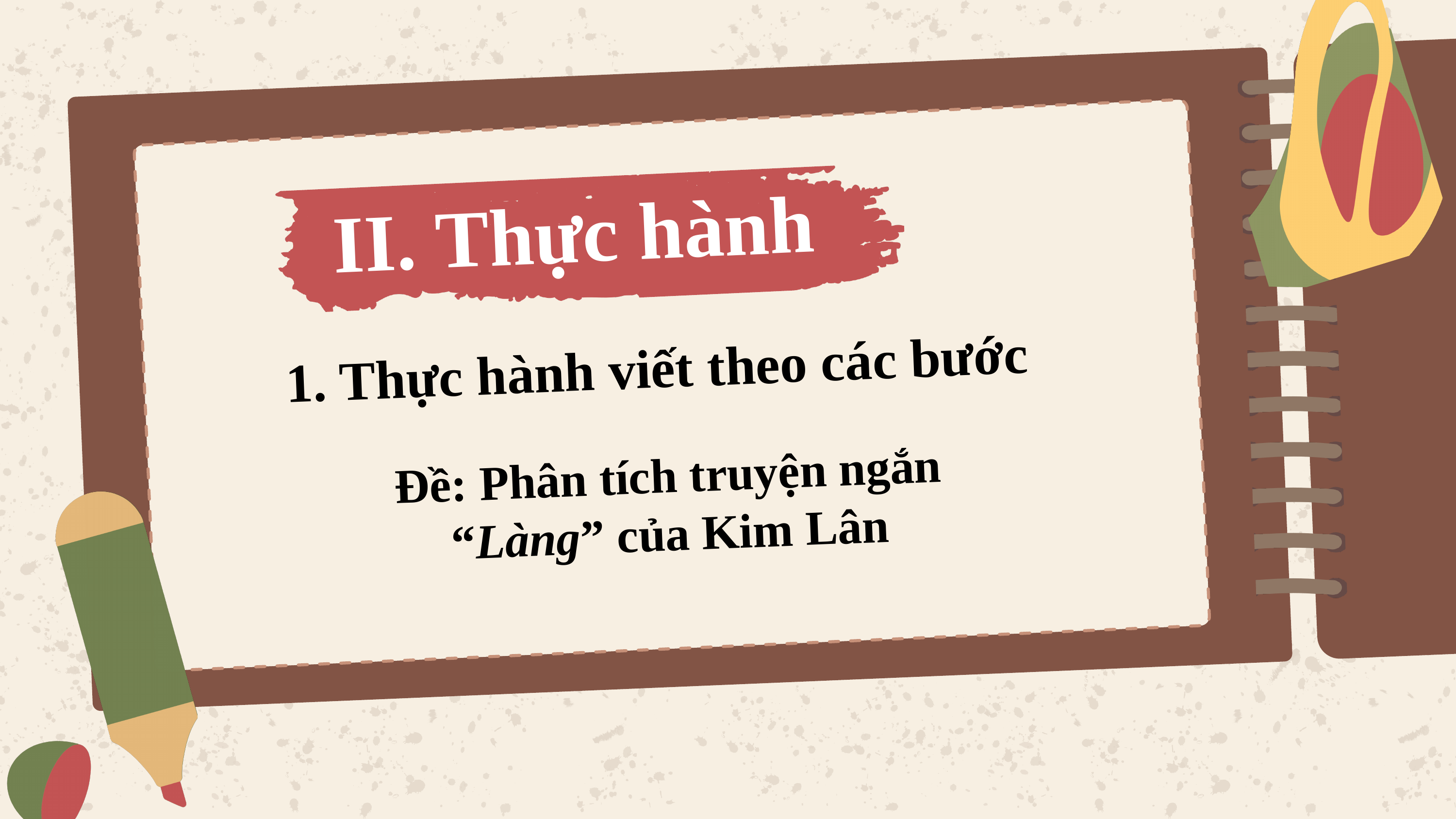

II. Thực hành
1. Thực hành viết theo các bước
Đề: Phân tích truyện ngắn “Làng” của Kim Lân